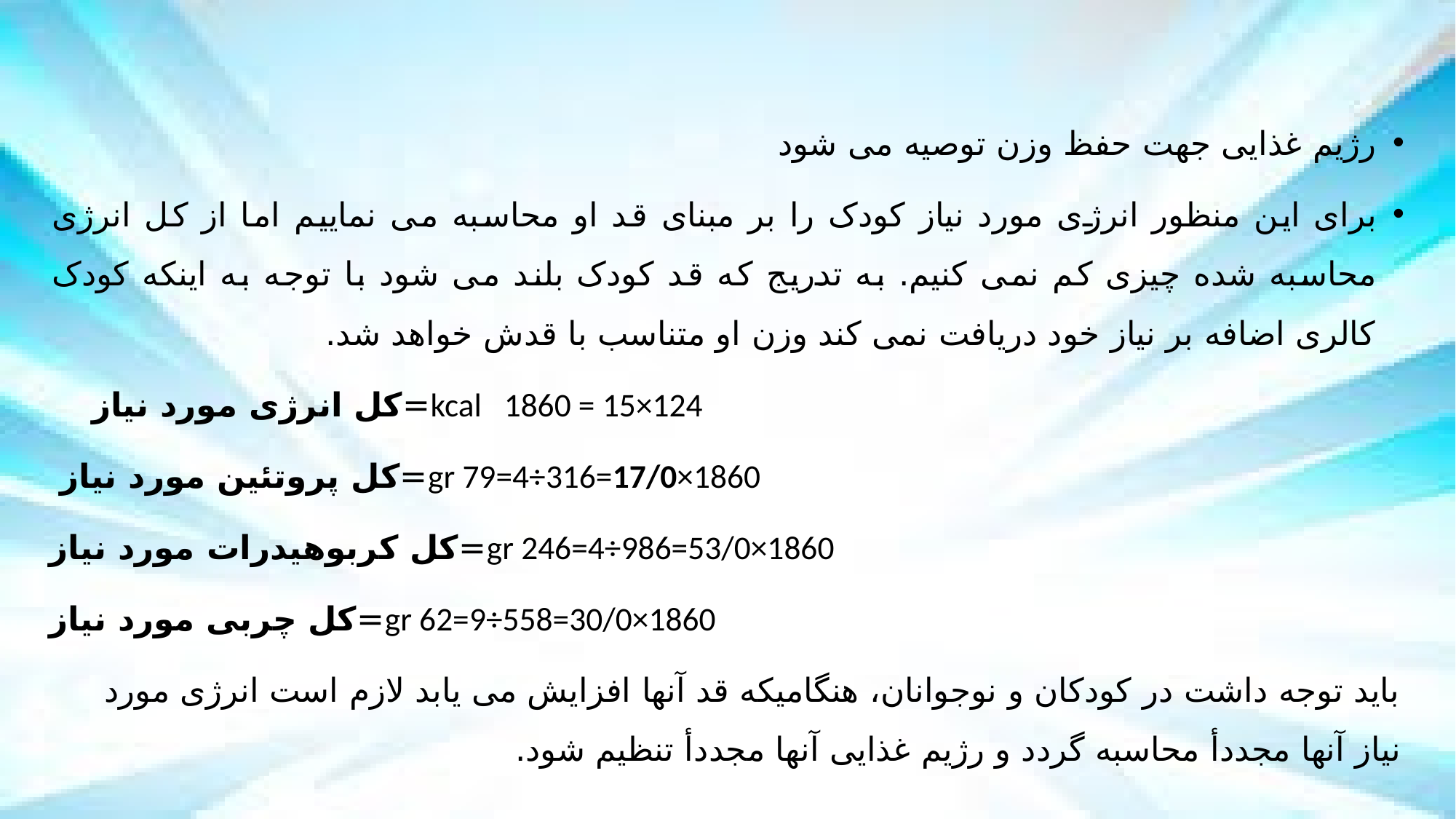

رژیم غذایی جهت حفظ وزن توصیه می شود
برای این منظور انرژی مورد نیاز کودک را بر مبنای قد او محاسبه می نماییم اما از کل انرژی محاسبه شده چیزی کم نمی کنیم. به تدریج که قد کودک بلند می شود با توجه به اینکه کودک کالری اضافه بر نیاز خود دریافت نمی کند وزن او متناسب با قدش خواهد شد.
kcal   1860 = 15×124=کل انرژی مورد نیاز
gr 79=4÷316=17/0×1860=کل پروتئین مورد نیاز
   gr 246=4÷986=53/0×1860=کل کربوهیدرات مورد نیاز
   gr 62=9÷558=30/0×1860=کل چربی مورد نیاز
باید توجه داشت در کودکان و نوجوانان، هنگامیکه قد آنها افزایش می یابد لازم است انرژی مورد نیاز آنها مجددأ محاسبه گردد و رژیم غذایی آنها مجددأ تنظیم شود.